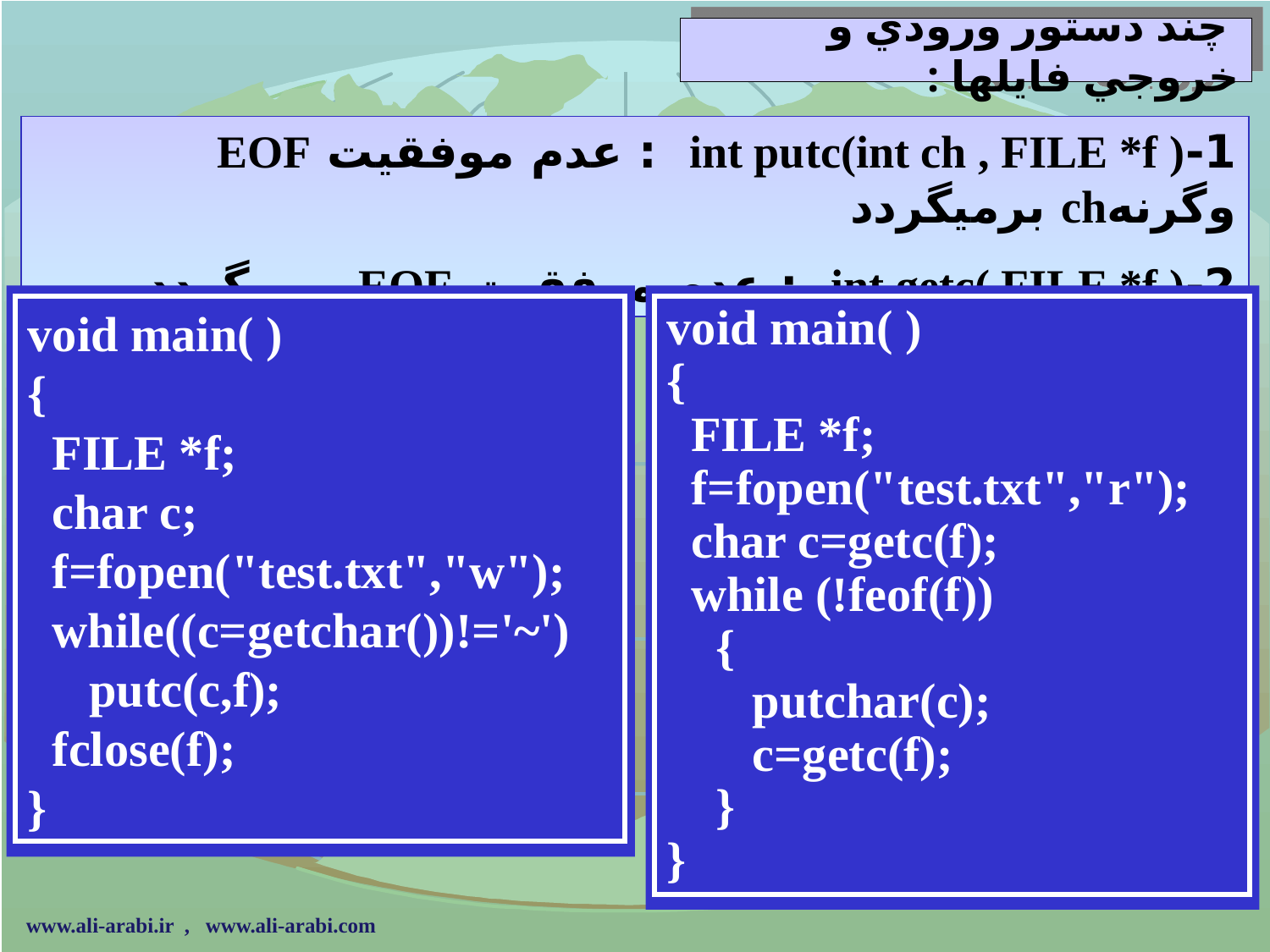

# چند دستور ورودي و خروجي فايلها :
1-int putc(int ch , FILE *f )  : عدم موفقيت EOF وگرنهch برميگردد
2-int getc( FILE *f )  : عدم موفقيت EOF برميگردد

void main( )
{
  FILE *f;
  char c;
  f=fopen("test.txt","w");
  while((c=getchar())!='~')
     putc(c,f);
  fclose(f);
}

void main( )
{
  FILE *f;
  f=fopen("test.txt","r");
  char c=getc(f);
  while (!feof(f))
    {
       putchar(c);
       c=getc(f);
    }
}